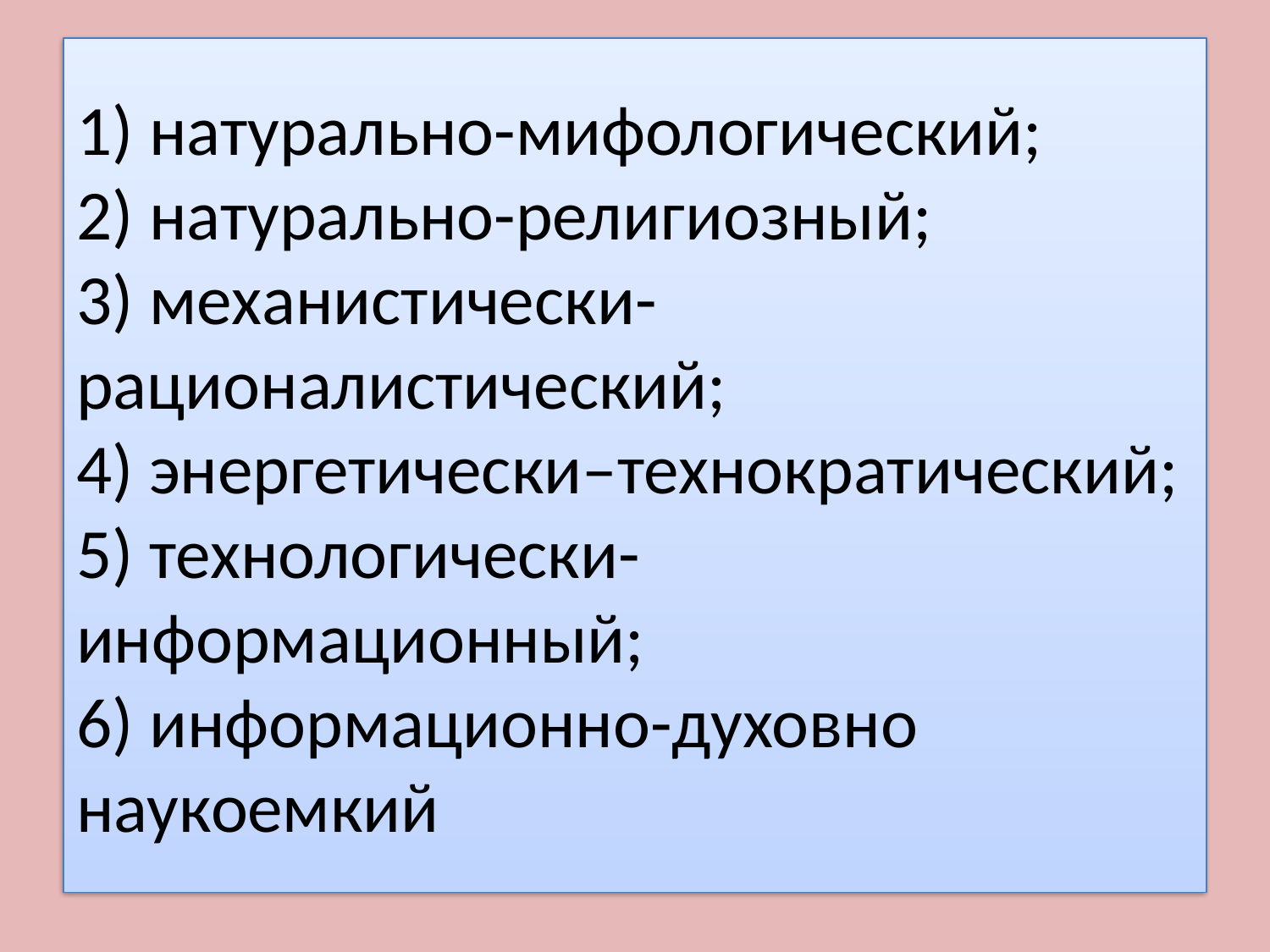

# 1) натурально-мифологический; 2) натурально-религиозный; 3) механистически-рационалистический; 4) энергетически–технократический; 5) технологически-информационный; 6) информационно-духовно наукоемкий